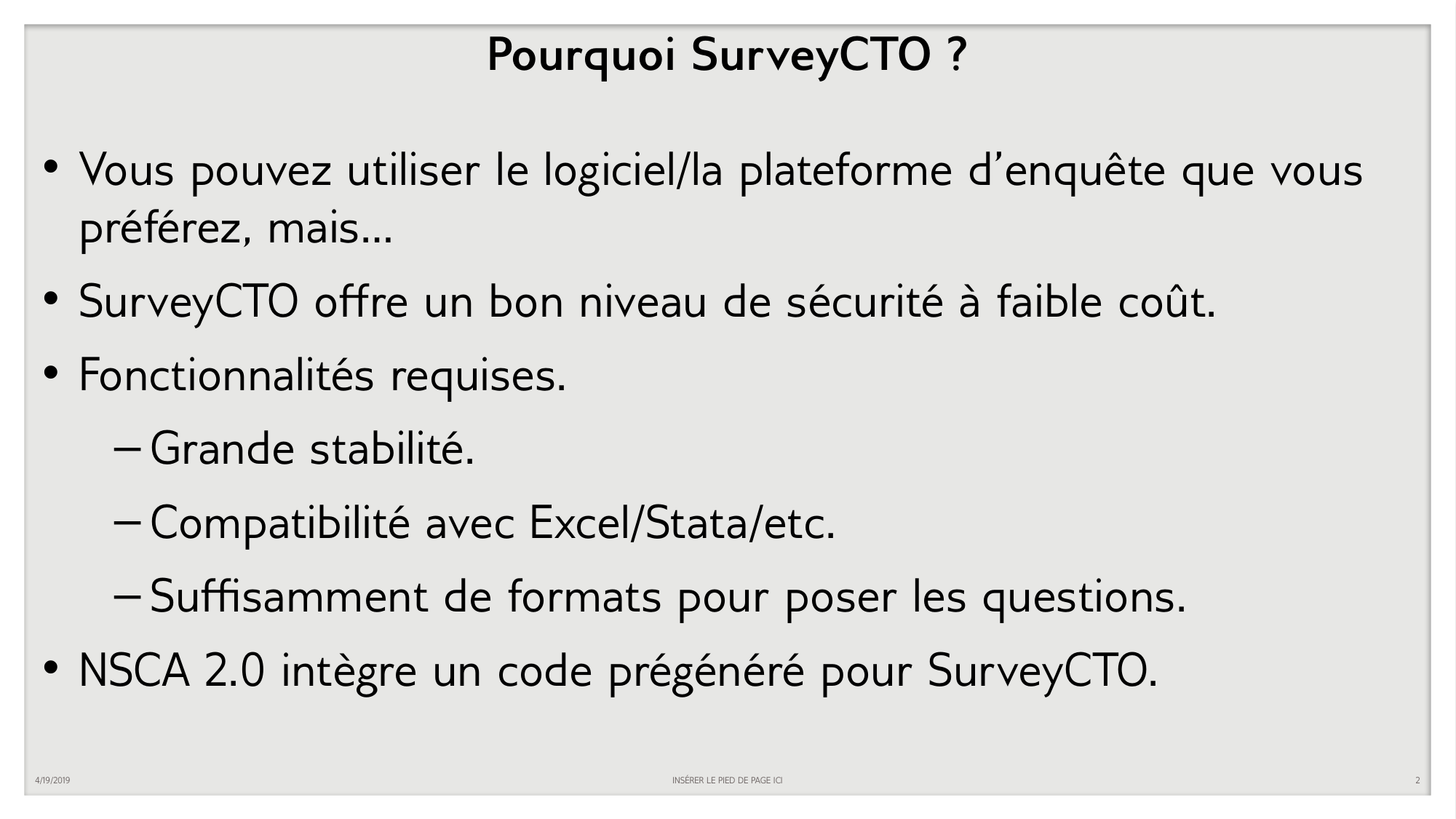

4/19/2019
INSÉRER LE PIED DE PAGE ICI
2
# Pourquoi SurveyCTO ?
Vous pouvez utiliser le logiciel/la plateforme d’enquête que vous préférez, mais…
SurveyCTO offre un bon niveau de sécurité à faible coût.
Fonctionnalités requises.
Grande stabilité.
Compatibilité avec Excel/Stata/etc.
Suffisamment de formats pour poser les questions.
NSCA 2.0 intègre un code prégénéré pour SurveyCTO.